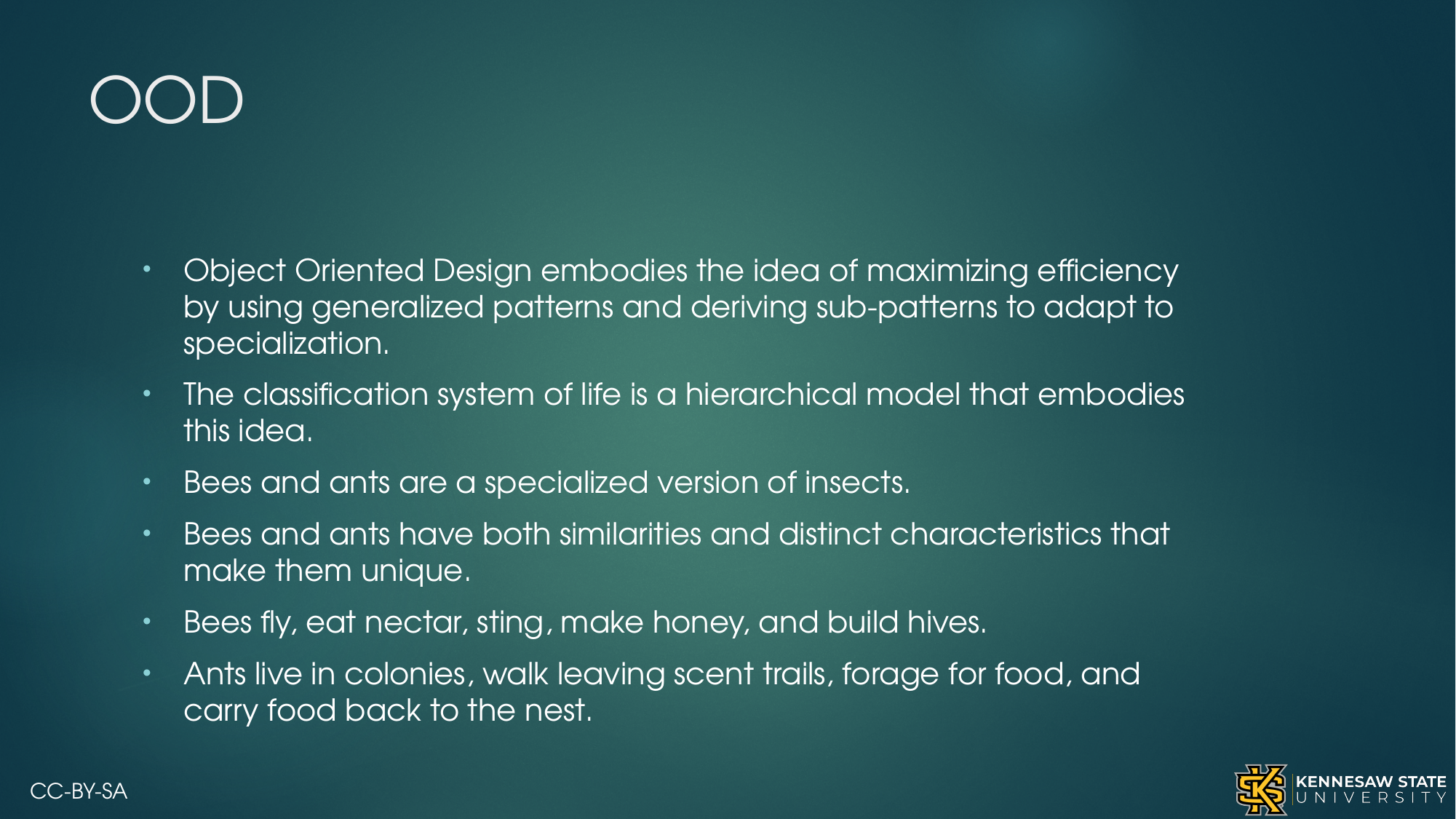

# OOD
Object Oriented Design embodies the idea of maximizing efficiency by using generalized patterns and deriving sub-patterns to adapt to specialization.
The classification system of life is a hierarchical model that embodies this idea.
Bees and ants are a specialized version of insects.
Bees and ants have both similarities and distinct characteristics that make them unique.
Bees fly, eat nectar, sting, make honey, and build hives.
Ants live in colonies, walk leaving scent trails, forage for food, and carry food back to the nest.